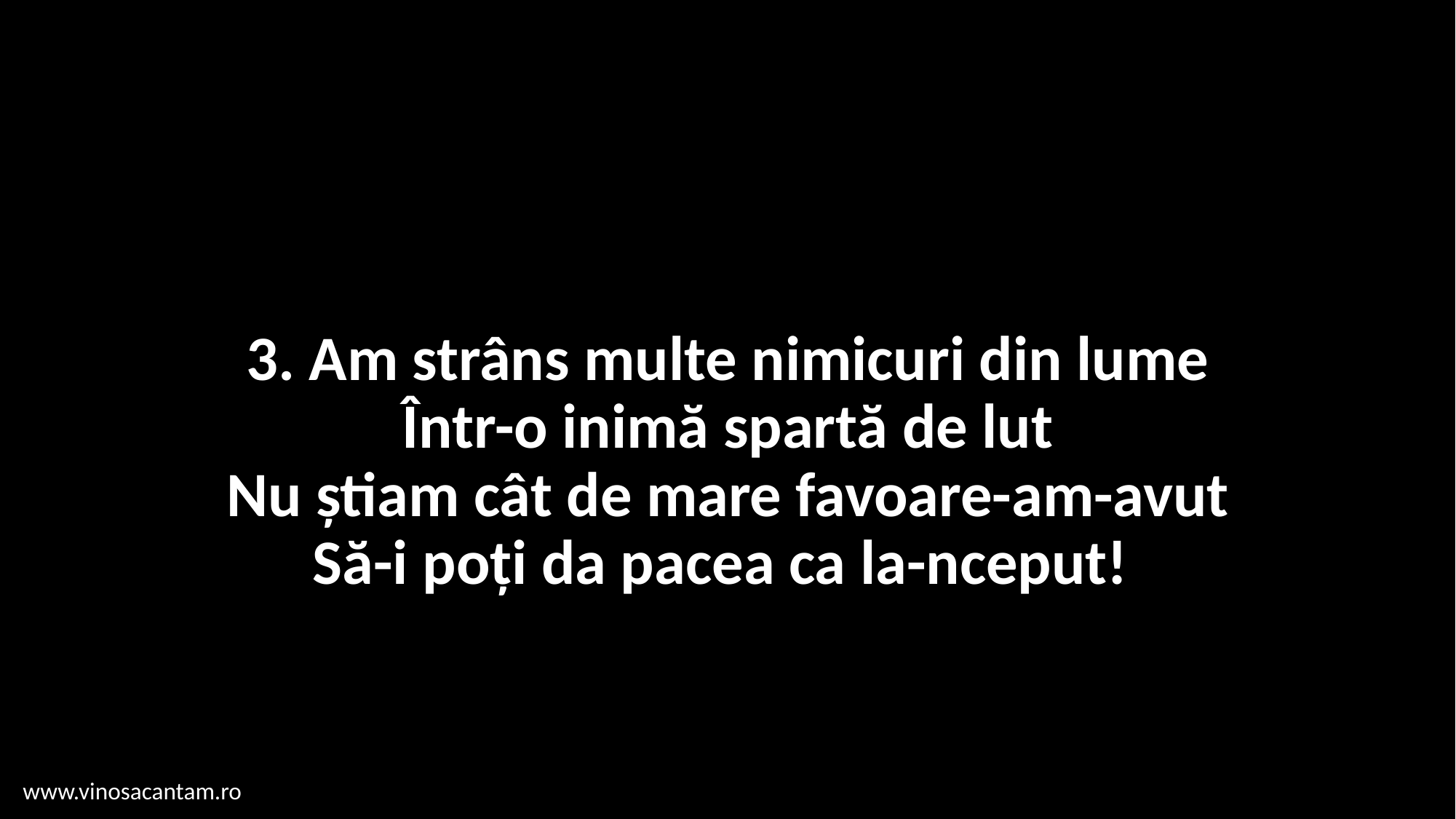

# 3. Am strâns multe nimicuri din lume Într-o inimă spartă de lut Nu știam cât de mare favoare-am-avut Să-i poți da pacea ca la-nceput!
www.vinosacantam.ro